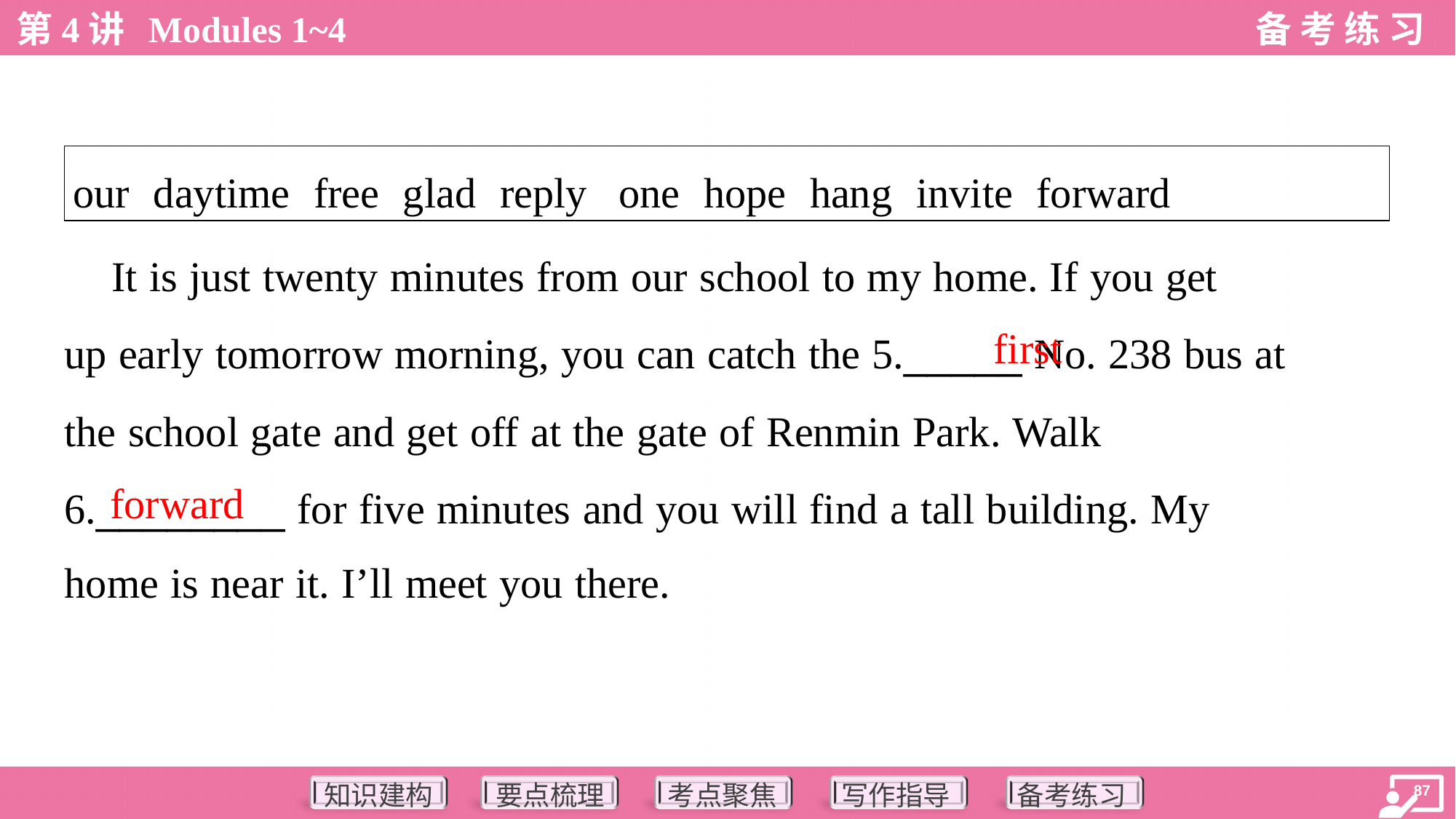

| our daytime free glad reply one hope hang invite forward |
| --- |
    It is just twenty minutes from our school to my home. If you get
up early tomorrow morning, you can catch the 5._____ No. 238 bus at
the school gate and get off at the gate of Renmin Park. Walk
6.________ for five minutes and you will find a tall building. My
home is near it. I’ll meet you there.
first
forward